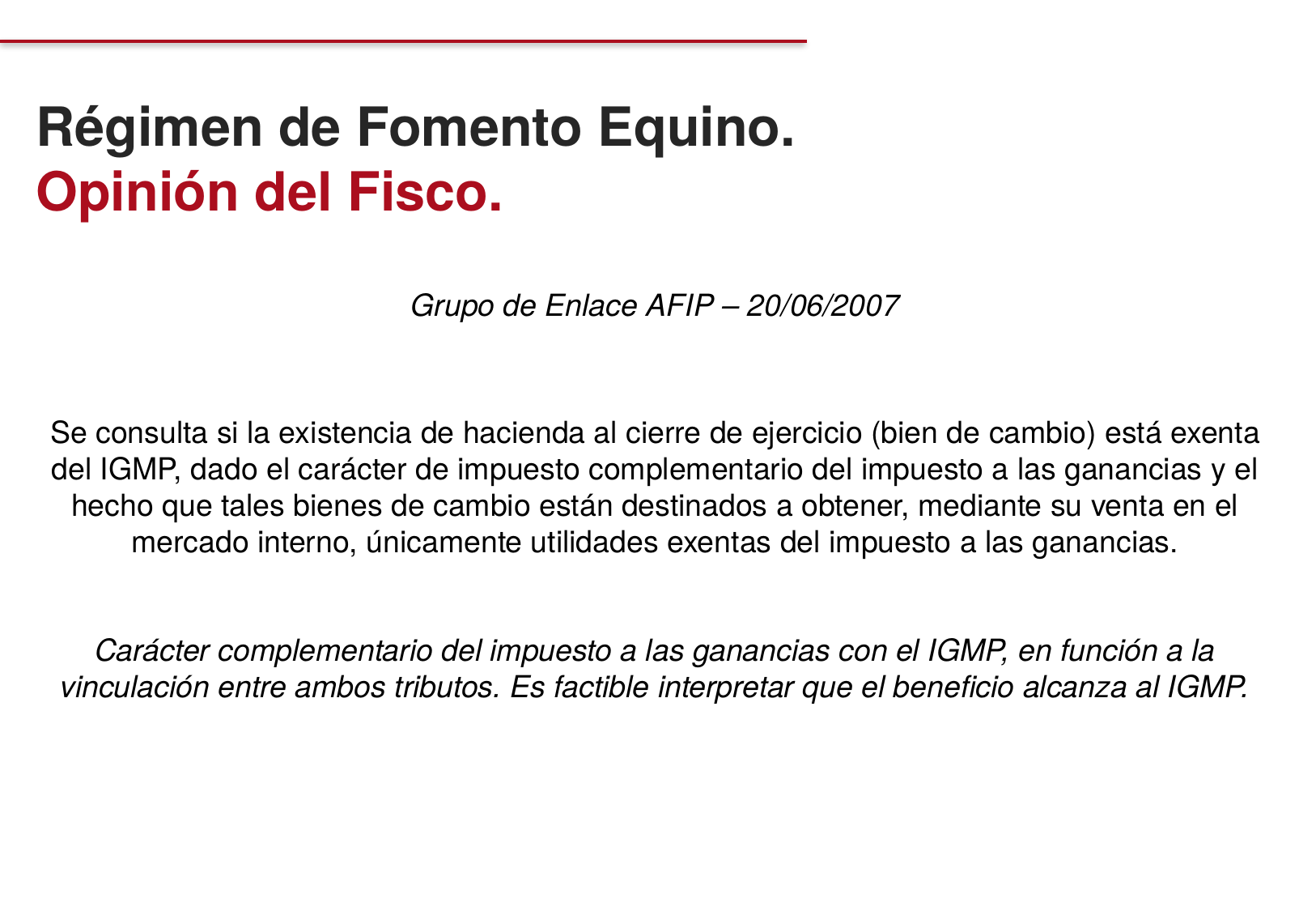

Régimen de Fomento Equino.
Opinión del Fisco.
Grupo de Enlace AFIP – 20/06/2007

Se consulta si la existencia de hacienda al cierre de ejercicio (bien de cambio) está exenta del IGMP, dado el carácter de impuesto complementario del impuesto a las ganancias y el hecho que tales bienes de cambio están destinados a obtener, mediante su venta en el mercado interno, únicamente utilidades exentas del impuesto a las ganancias.

Carácter complementario del impuesto a las ganancias con el IGMP, en función a la vinculación entre ambos tributos. Es factible interpretar que el beneficio alcanza al IGMP.